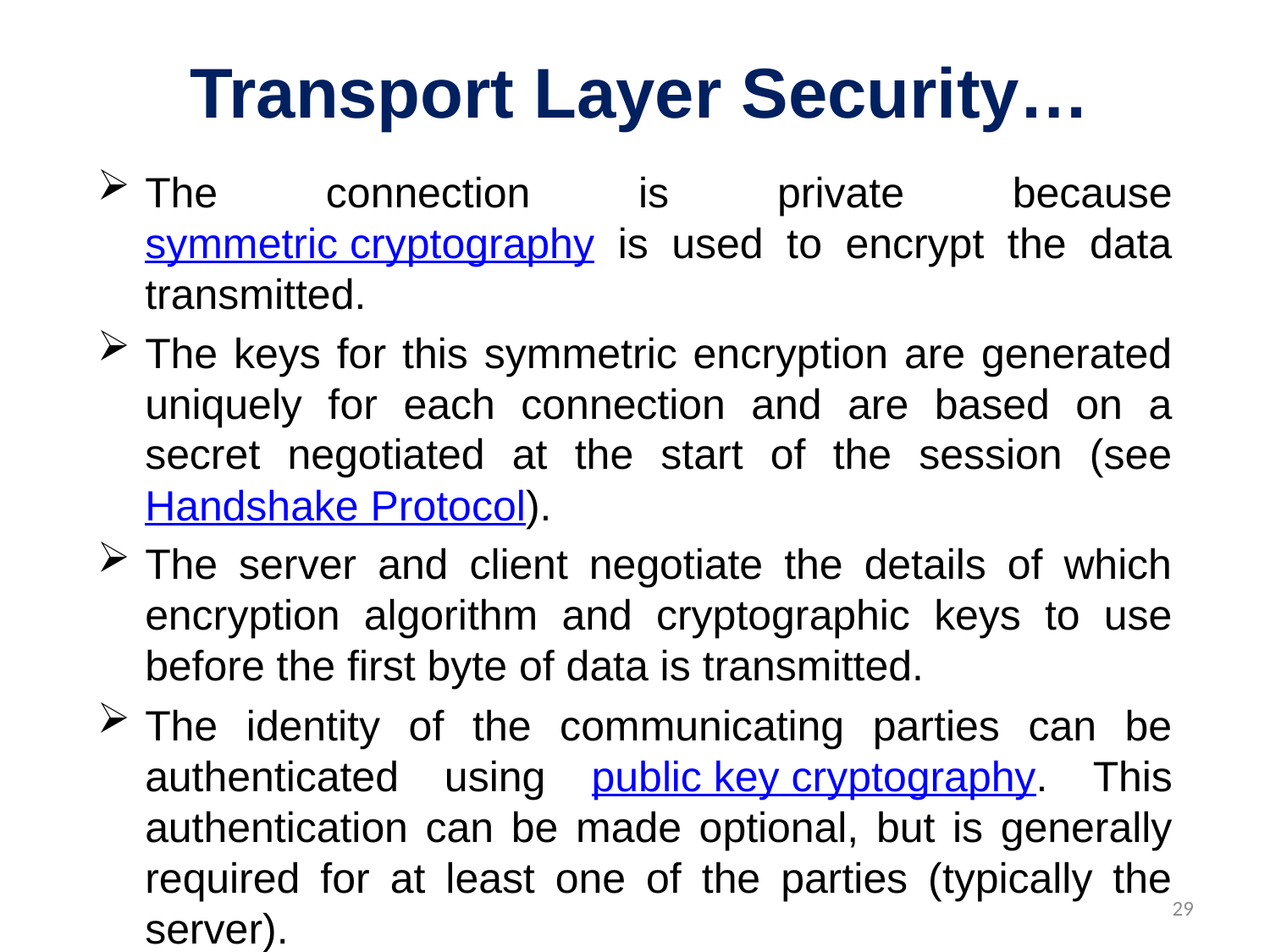

# Transport Layer Security…
The connection is private because symmetric cryptography is used to encrypt the data transmitted.
The keys for this symmetric encryption are generated uniquely for each connection and are based on a secret negotiated at the start of the session (see Handshake Protocol).
The server and client negotiate the details of which encryption algorithm and cryptographic keys to use before the first byte of data is transmitted.
The identity of the communicating parties can be authenticated using public key cryptography. This authentication can be made optional, but is generally required for at least one of the parties (typically the server).

29